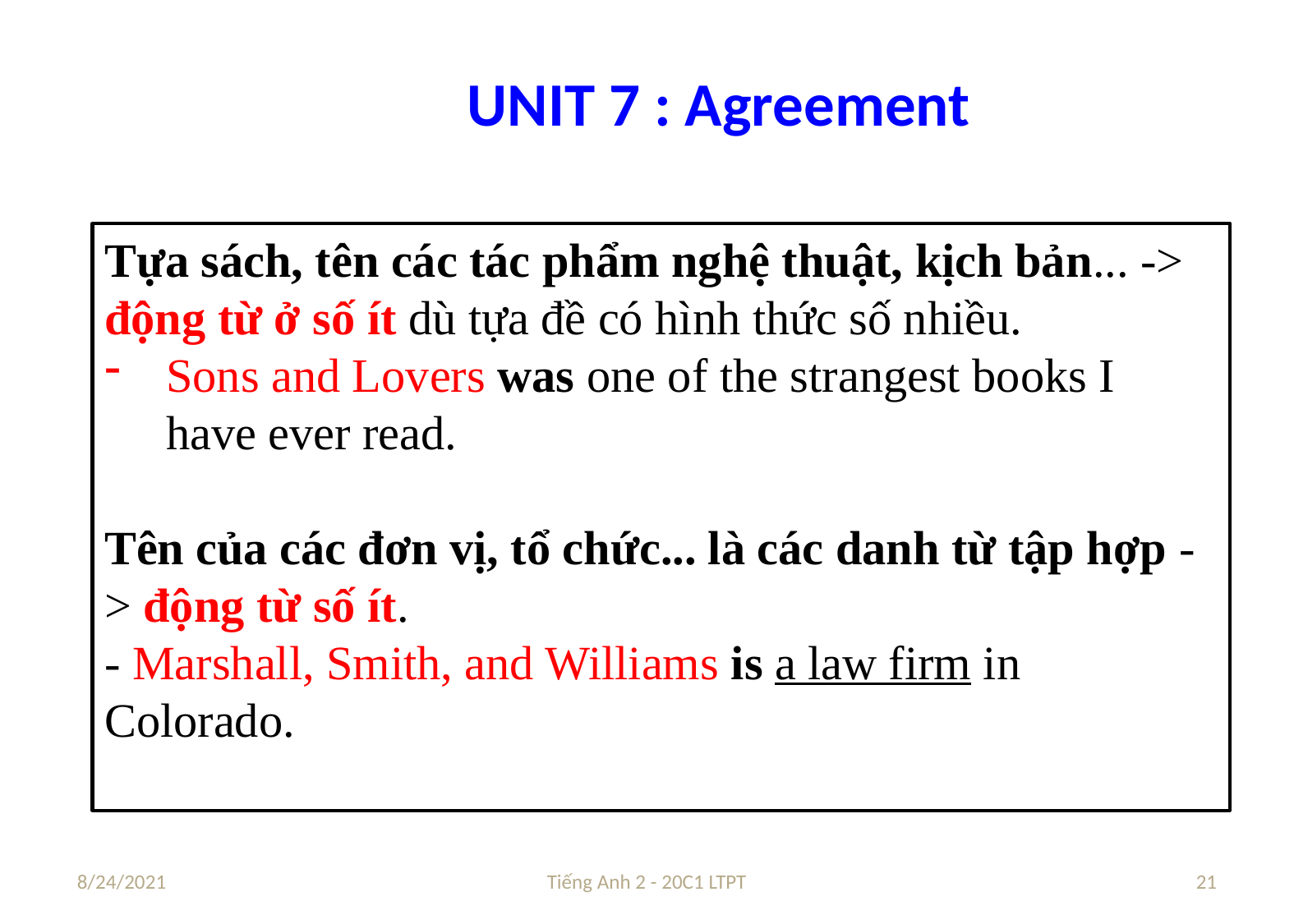

# UNIT 7 : Agreement
Tựa sách, tên các tác phẩm nghệ thuật, kịch bản... -> động từ ở số ít dù tựa đề có hình thức số nhiều.
Sons and Lovers was one of the strangest books I have ever read.

Tên của các đơn vị, tổ chức... là các danh từ tập hợp -> động từ số ít.
- Marshall, Smith, and Williams is a law firm in Colorado.

8/24/2021
Tiếng Anh 2 - 20C1 LTPT
21